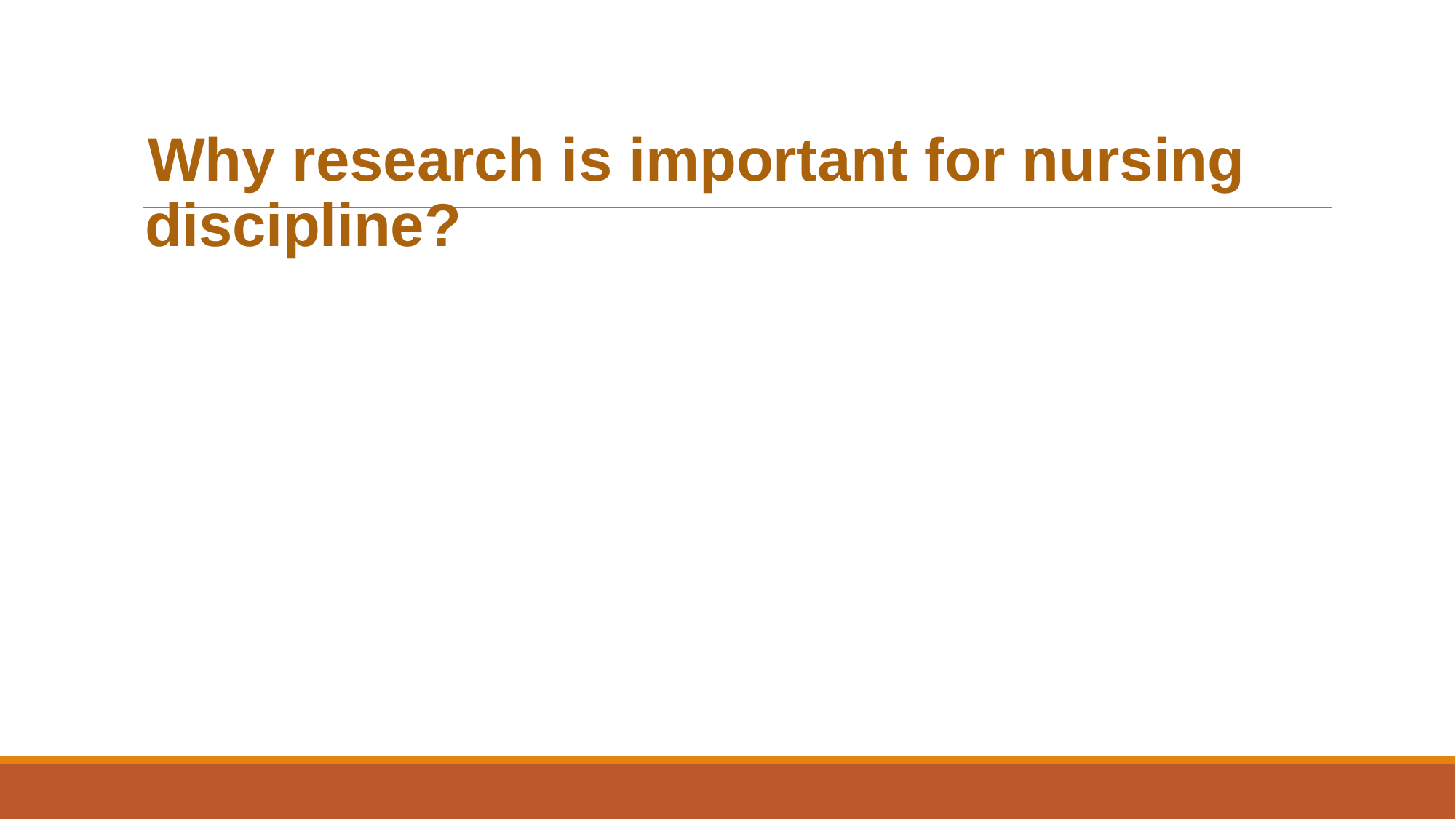

Why research is important for nursing discipline?